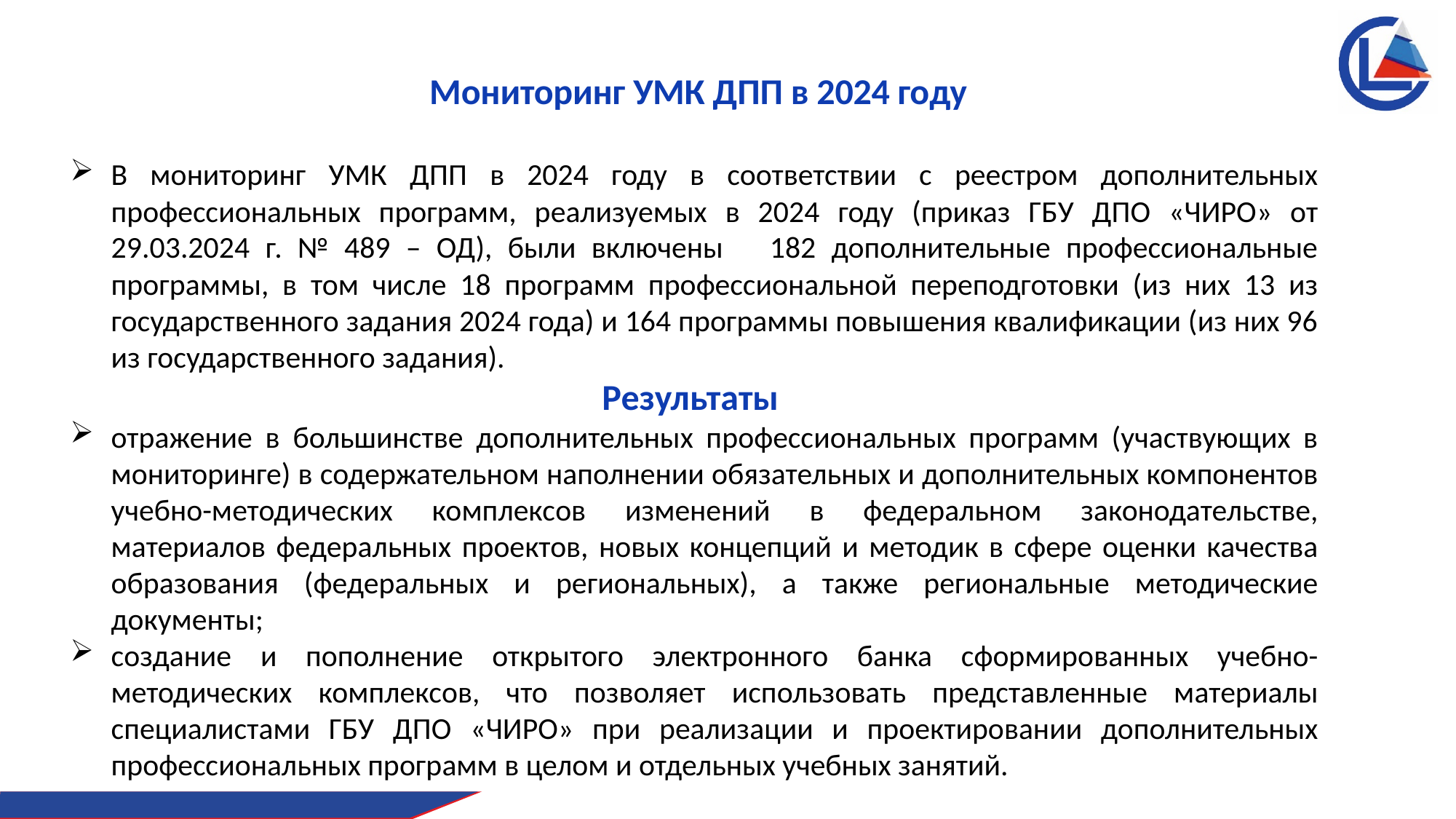

Мониторинг УМК ДПП в 2024 году

В мониторинг УМК ДПП в 2024 году в соответствии с реестром дополнительных профессиональных программ, реализуемых в 2024 году (приказ ГБУ ДПО «ЧИРО» от 29.03.2024 г. № 489 – ОД), были включены   182 дополнительные профессиональные программы, в том числе 18 программ профессиональной переподготовки (из них 13 из государственного задания 2024 года) и 164 программы повышения квалификации (из них 96 из государственного задания).
Результаты
отражение в большинстве дополнительных профессиональных программ (участвующих в мониторинге) в содержательном наполнении обязательных и дополнительных компонентов учебно-методических комплексов изменений в федеральном законодательстве, материалов федеральных проектов, новых концепций и методик в сфере оценки качества образования (федеральных и региональных), а также региональные методические документы;
создание и пополнение открытого электронного банка сформированных учебно-методических комплексов, что позволяет использовать представленные материалы специалистами ГБУ ДПО «ЧИРО» при реализации и проектировании дополнительных профессиональных программ в целом и отдельных учебных занятий.